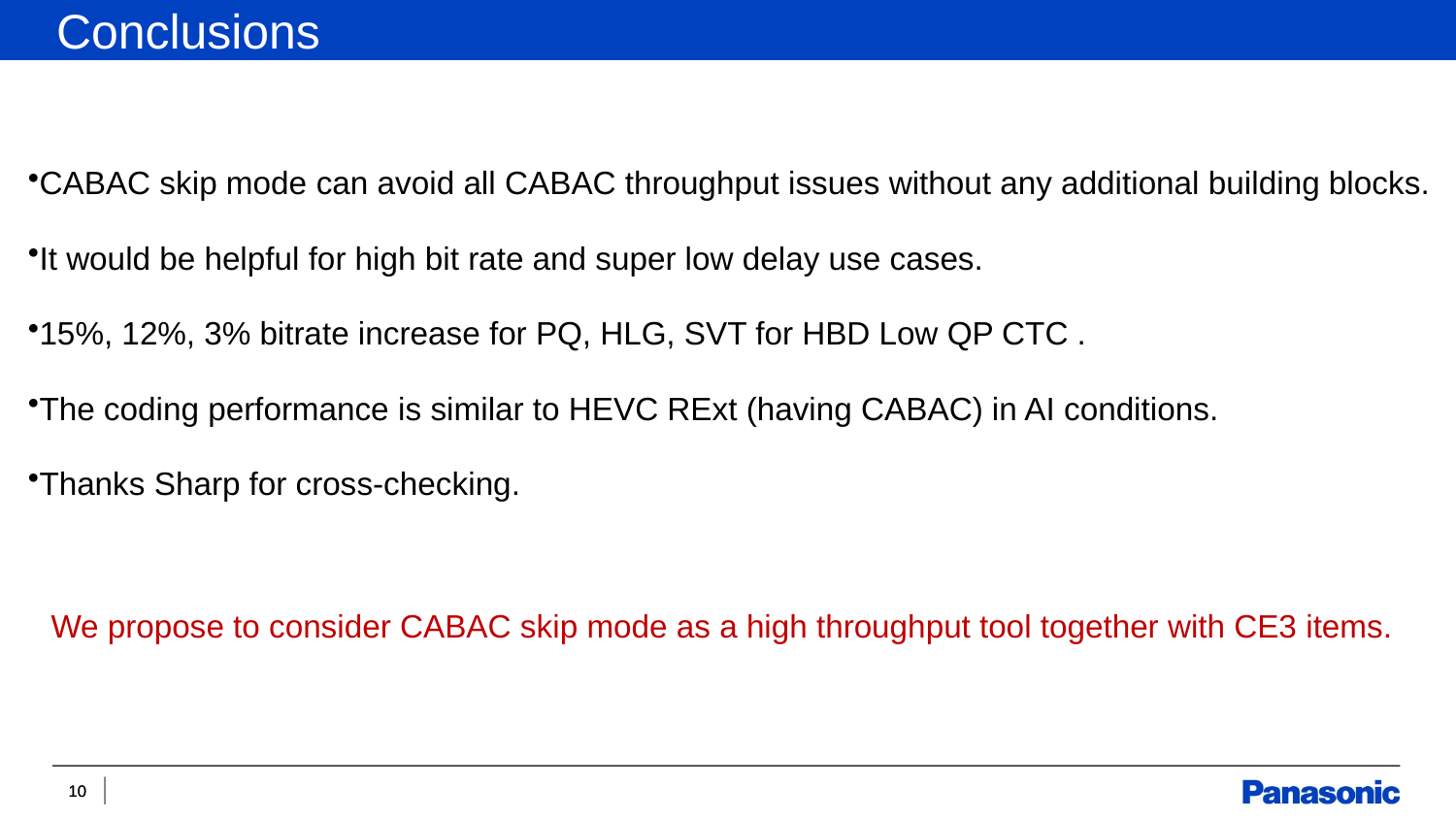

Conclusions
CABAC skip mode can avoid all CABAC throughput issues without any additional building blocks.
It would be helpful for high bit rate and super low delay use cases.
15%, 12%, 3% bitrate increase for PQ, HLG, SVT for HBD Low QP CTC .
The coding performance is similar to HEVC RExt (having CABAC) in AI conditions.
Thanks Sharp for cross-checking.
We propose to consider CABAC skip mode as a high throughput tool together with CE3 items.
10